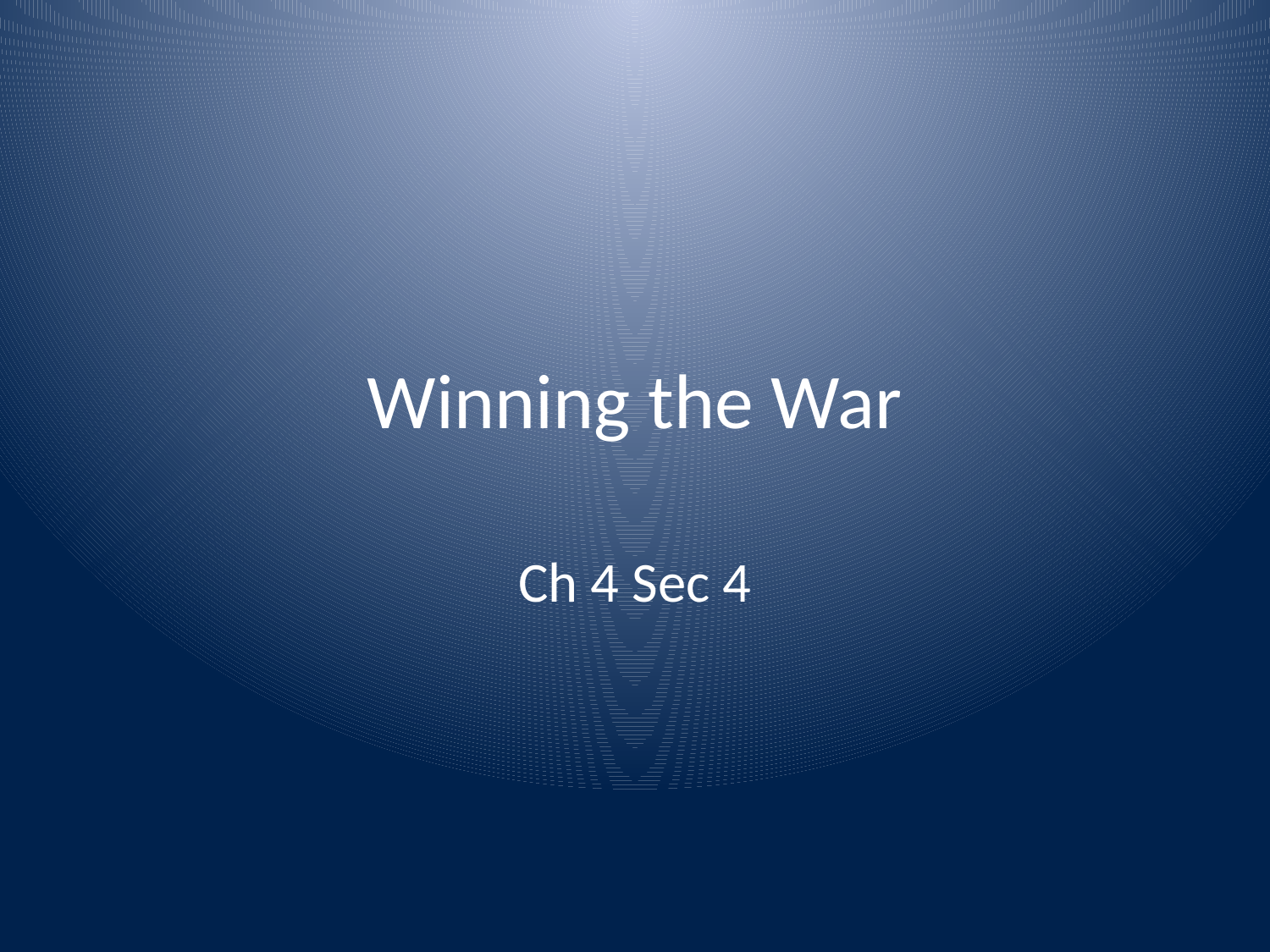

# Winning the War
Ch 4 Sec 4